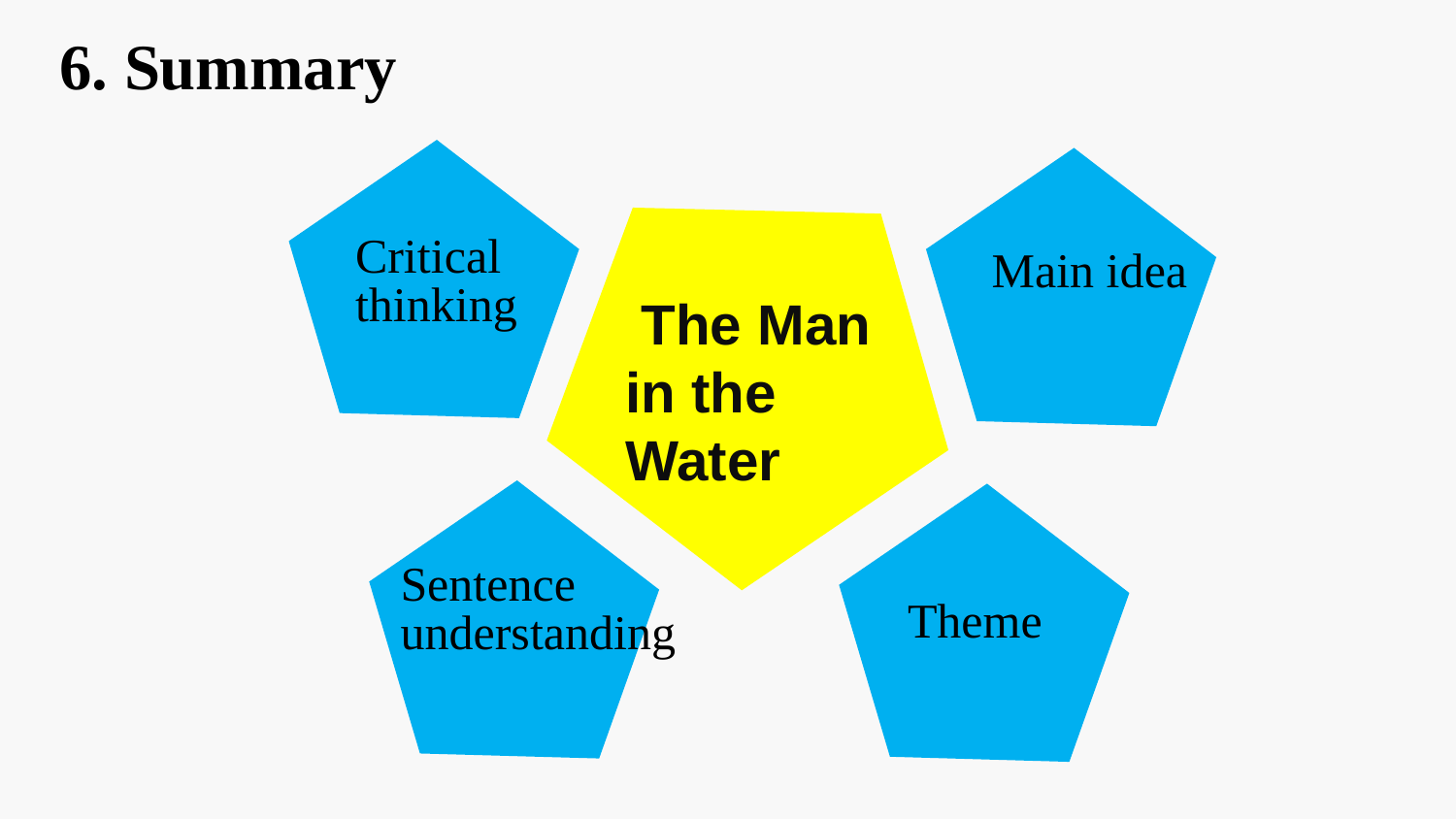

6. Summary

Critical
thinking

Main idea

 The Man in the Water

Sentence  understanding

Theme